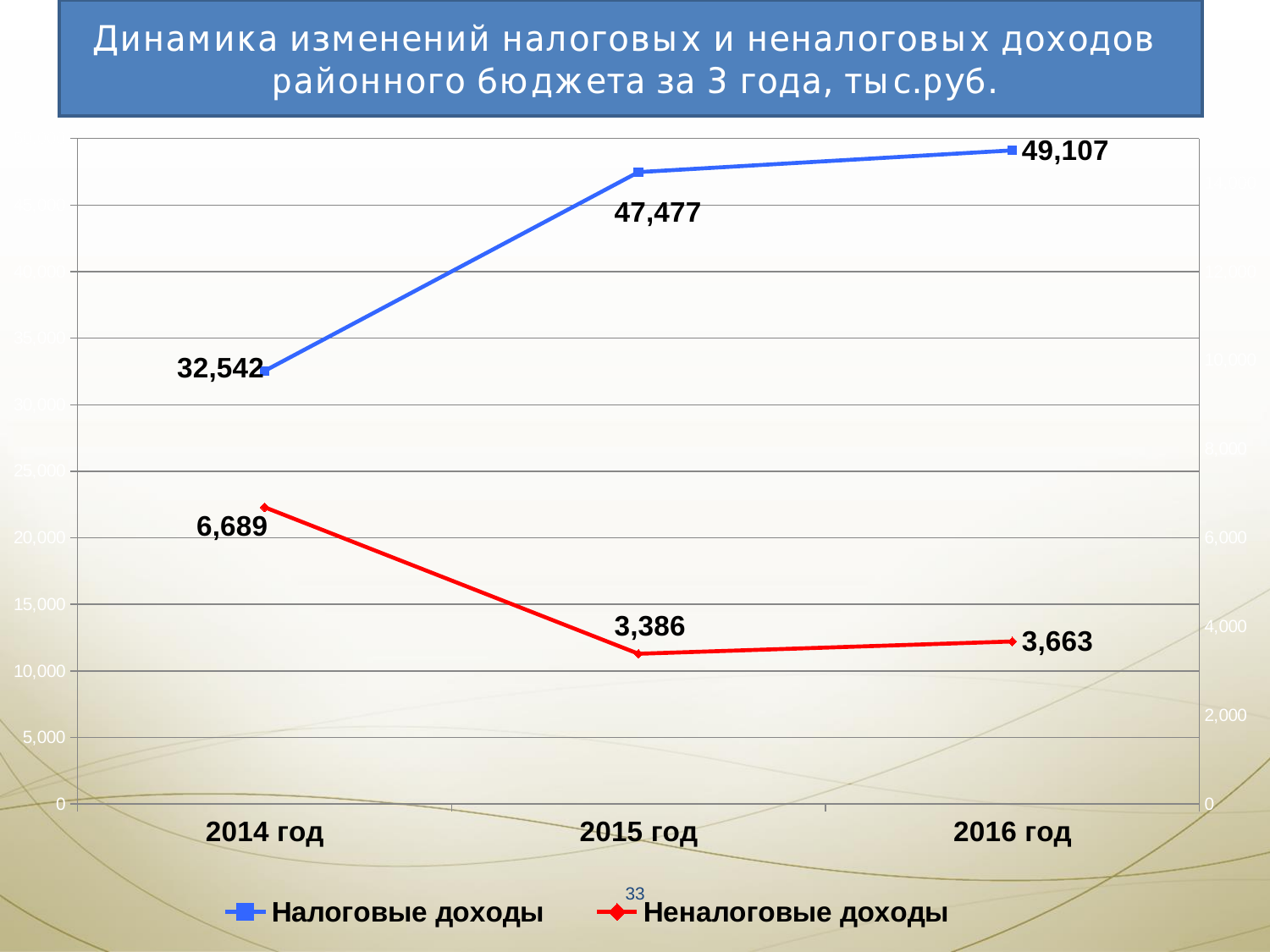

### Chart

| Category | Налоговые доходы | Неналоговые доходы |
|---|---|---|
| 2014 год | 32542.0 | 6689.0 |
| 2015 год | 47477.0 | 3386.0 |
| 2016 год | 49107.0 | 3663.0 |
Динамика изменений налоговых и неналоговых доходов
 районного бюджета за 3 года, тыс.руб.
33
Итоги       2003